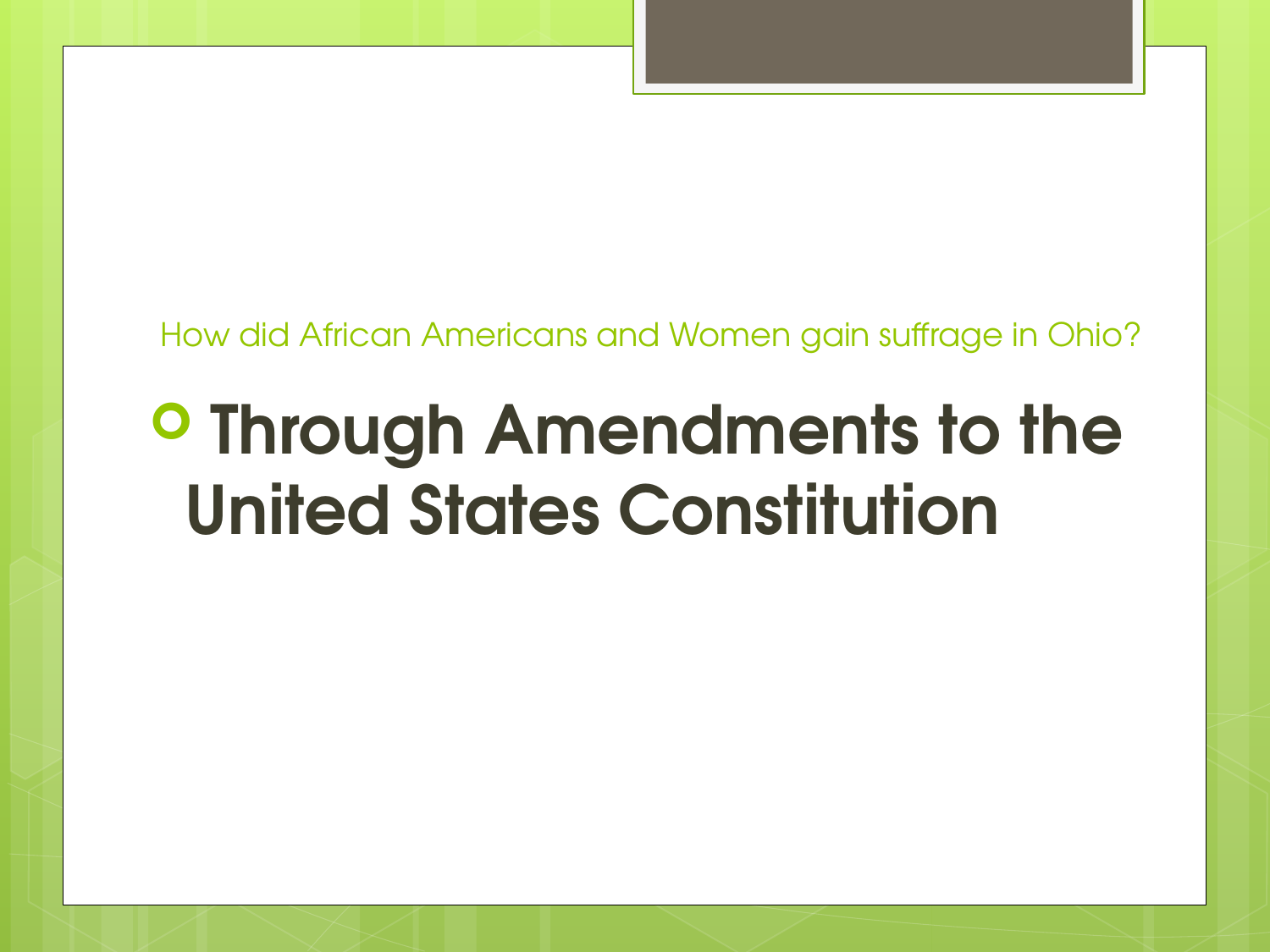

# How did African Americans and Women gain suffrage in Ohio?
 Through Amendments to the United States Constitution